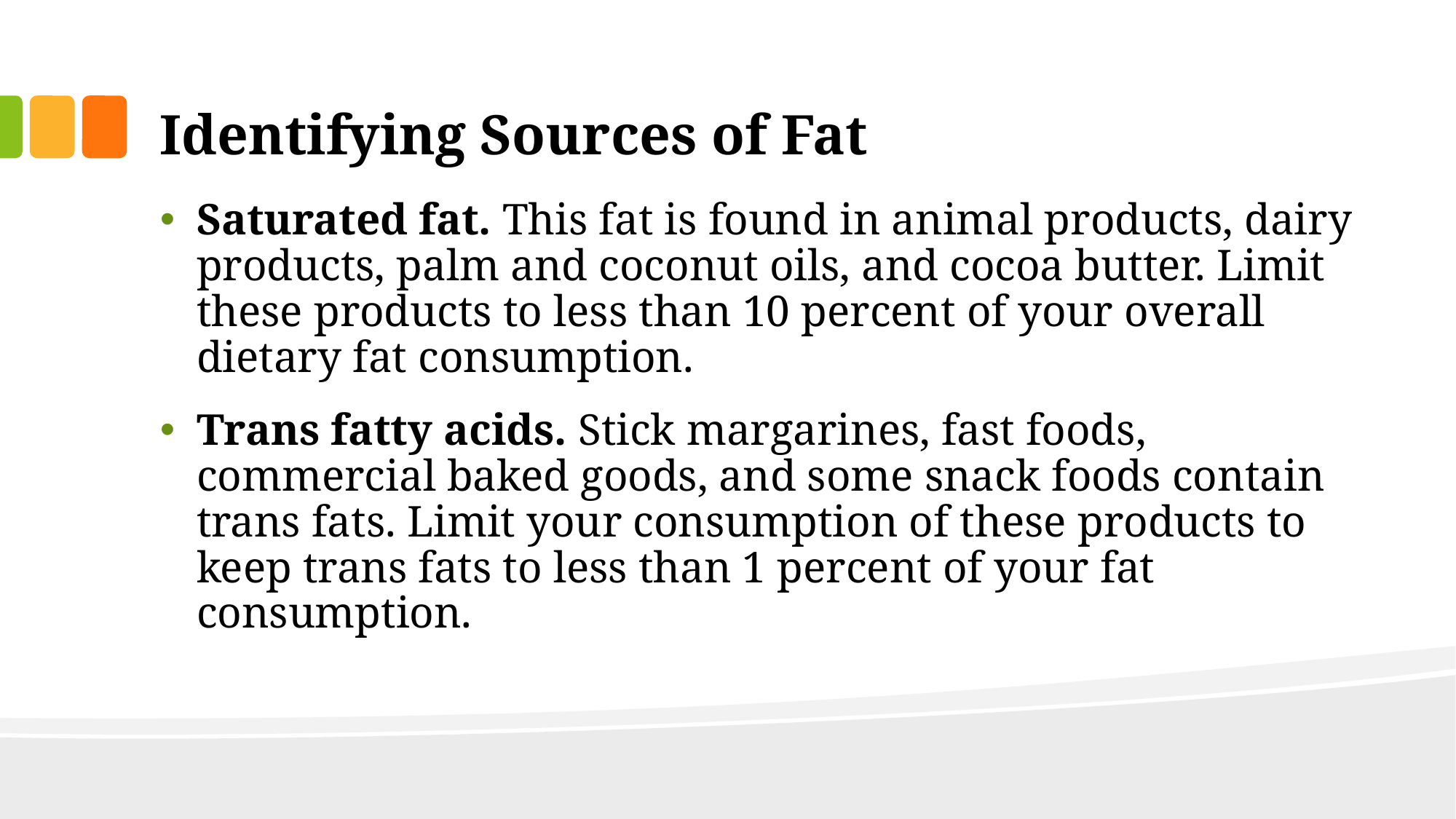

# Identifying Sources of Fat
Saturated fat. This fat is found in animal products, dairy products, palm and coconut oils, and cocoa butter. Limit these products to less than 10 percent of your overall dietary fat consumption.
Trans fatty acids. Stick margarines, fast foods, commercial baked goods, and some snack foods contain trans fats. Limit your consumption of these products to keep trans fats to less than 1 percent of your fat consumption.